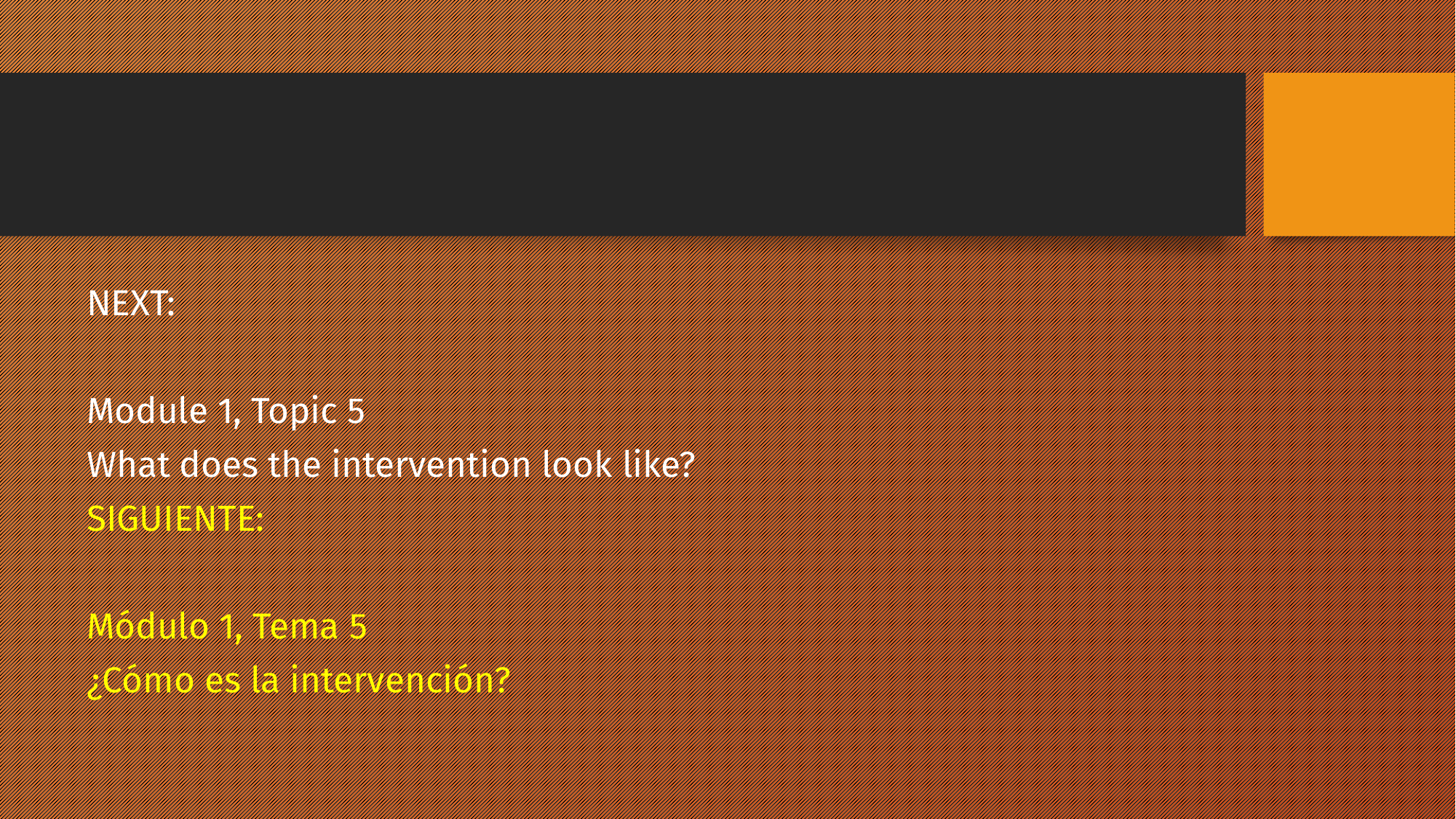

#
NEXT:

Module 1, Topic 5
What does the intervention look like?
SIGUIENTE:

Módulo 1, Tema 5
¿Cómo es la intervención?